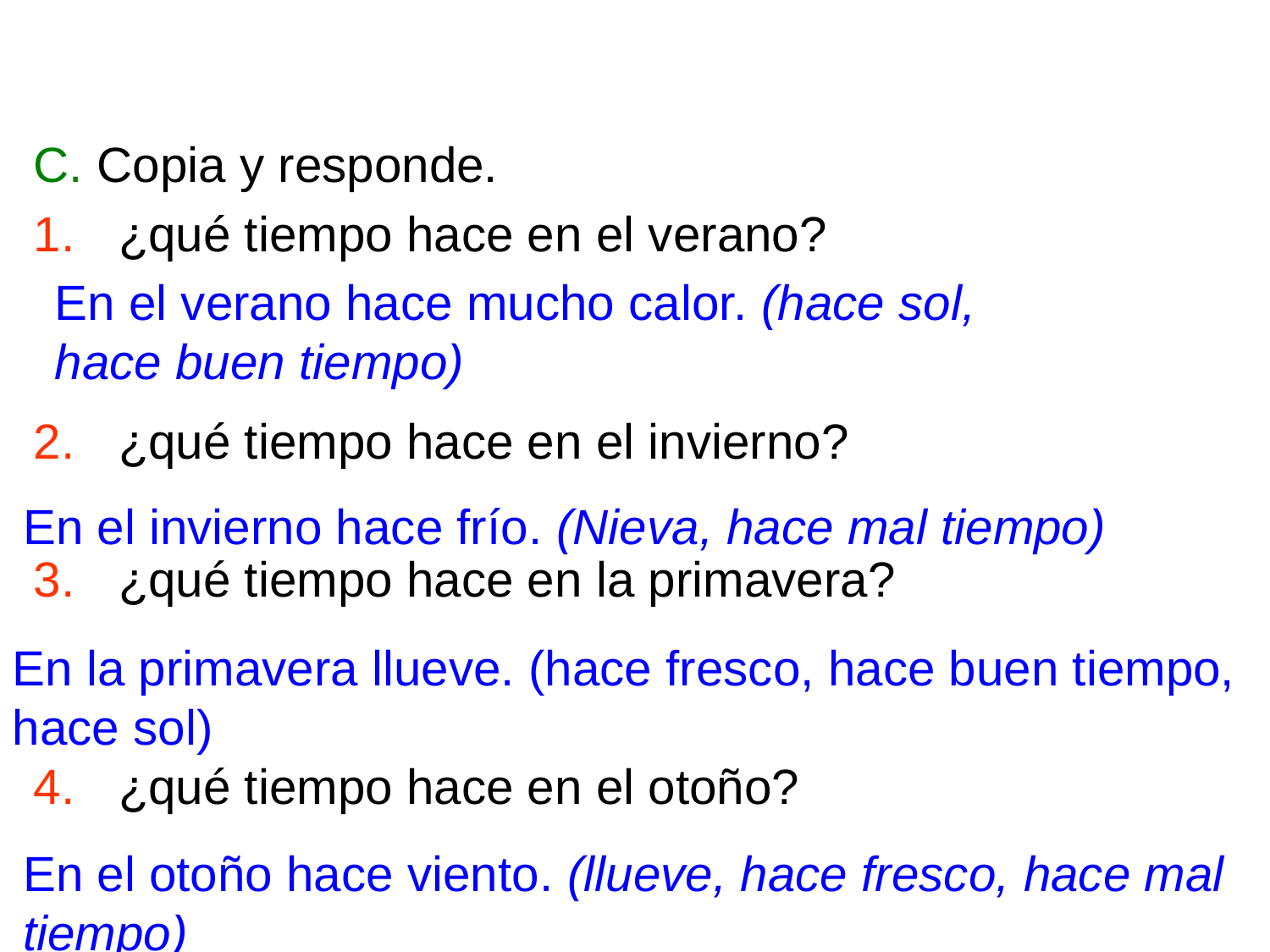

C. Copia y responde.
¿qué tiempo hace en el verano?

¿qué tiempo hace en el invierno?

¿qué tiempo hace en la primavera?

¿qué tiempo hace en el otoño?
En el verano hace mucho calor. (hace sol, hace buen tiempo)
En el invierno hace frío. (Nieva, hace mal tiempo)
En la primavera llueve. (hace fresco, hace buen tiempo, hace sol)
En el otoño hace viento. (llueve, hace fresco, hace mal tiempo)